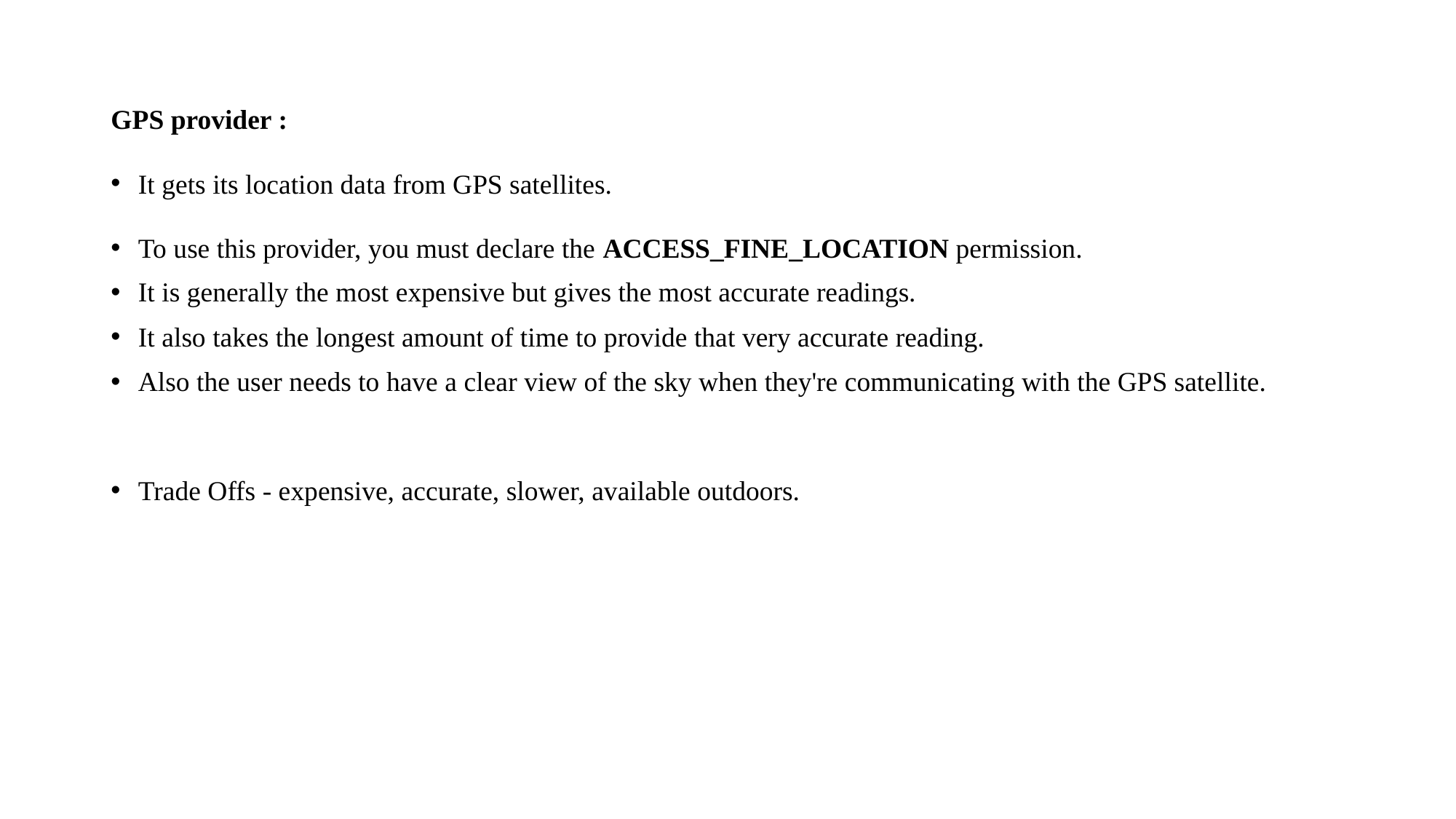

GPS provider :
It gets its location data from GPS satellites.
To use this provider, you must declare the ACCESS_FINE_LOCATION permission.
It is generally the most expensive but gives the most accurate readings.
It also takes the longest amount of time to provide that very accurate reading.
Also the user needs to have a clear view of the sky when they're communicating with the GPS satellite.

Trade Offs - expensive, accurate, slower, available outdoors.